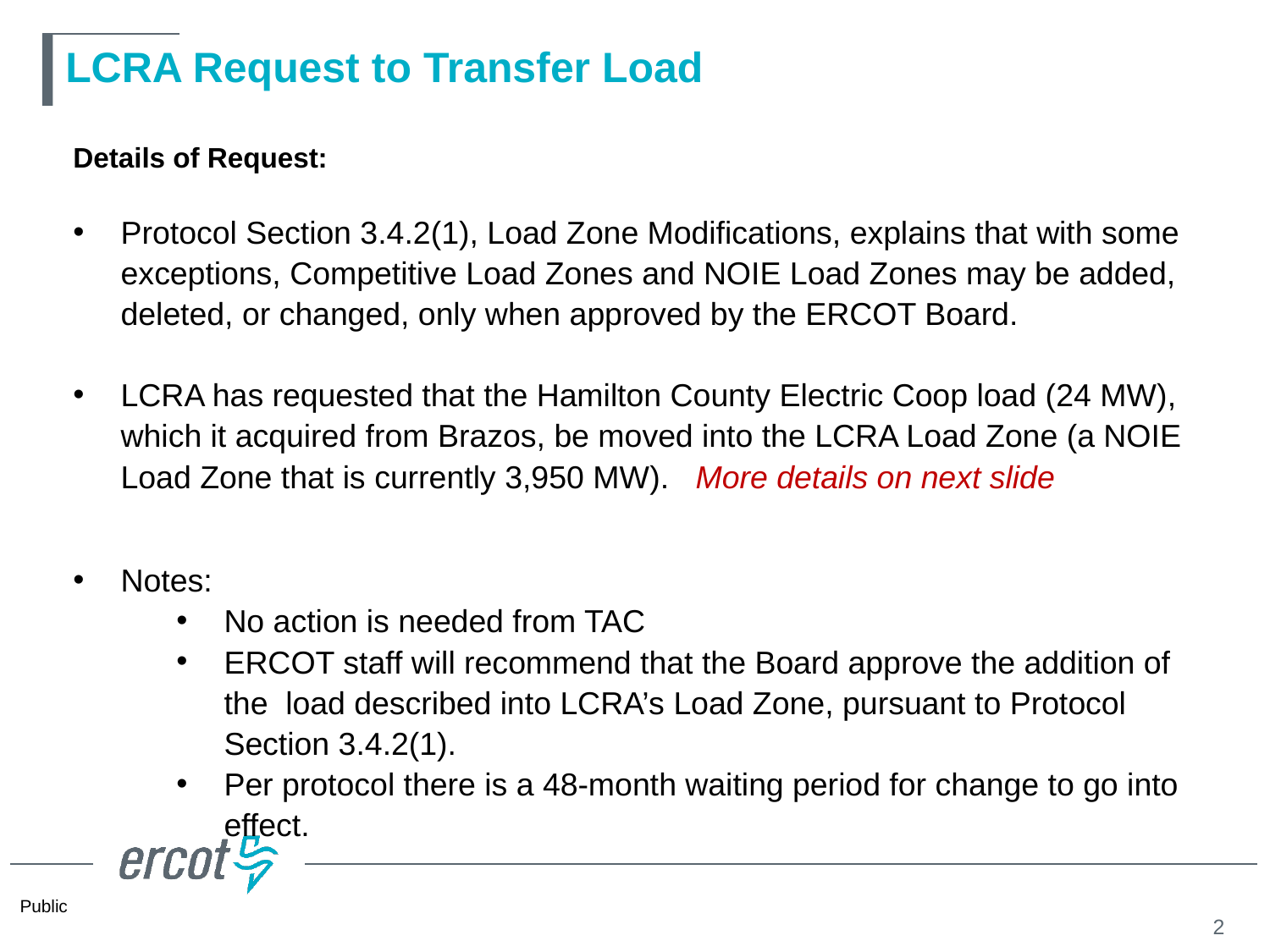

# LCRA Request to Transfer Load
Details of Request:

Protocol Section 3.4.2(1), Load Zone Modifications, explains that with some exceptions, Competitive Load Zones and NOIE Load Zones may be added, deleted, or changed, only when approved by the ERCOT Board.

LCRA has requested that the Hamilton County Electric Coop load (24 MW), which it acquired from Brazos, be moved into the LCRA Load Zone (a NOIE Load Zone that is currently 3,950 MW).   More details on next slide

Notes:
No action is needed from TAC
ERCOT staff will recommend that the Board approve the addition of the  load described into LCRA’s Load Zone, pursuant to Protocol Section 3.4.2(1).
Per protocol there is a 48-month waiting period for change to go into effect.
2